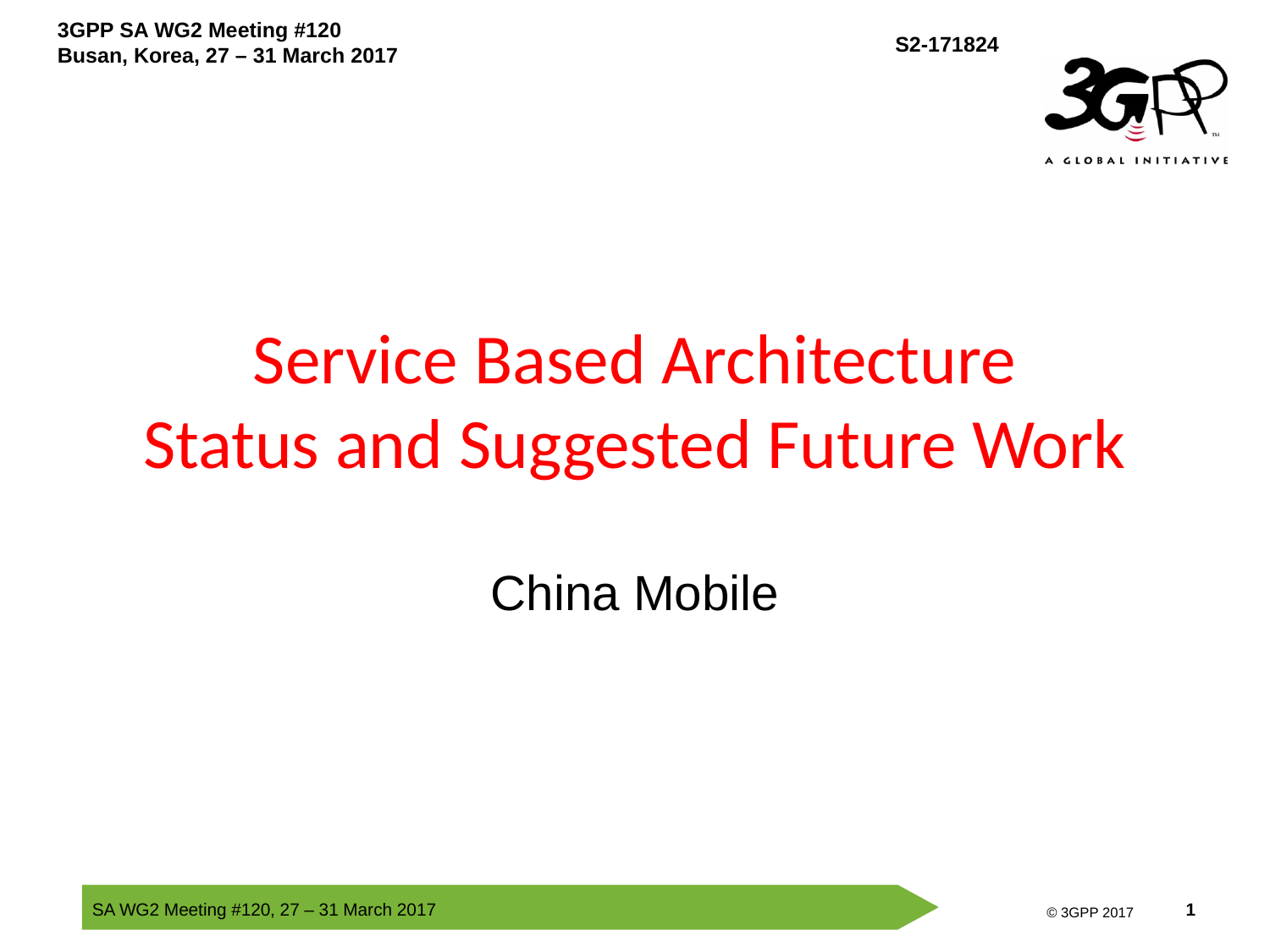

# Service Based Architecture Status and Suggested Future Work
China Mobile